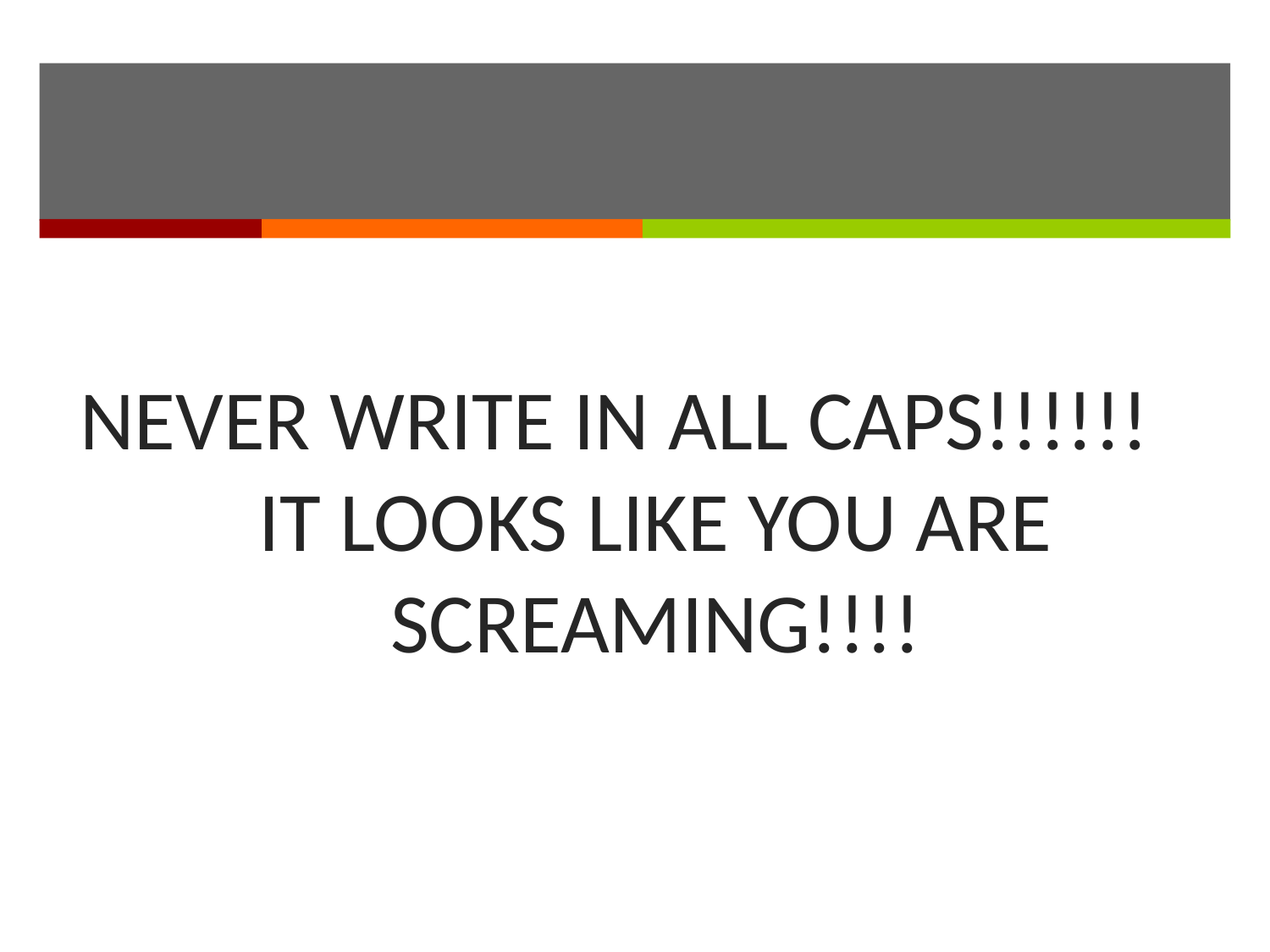

NEVER WRITE IN ALL CAPS!!!!!!
IT LOOKS LIKE YOU ARE SCREAMING!!!!